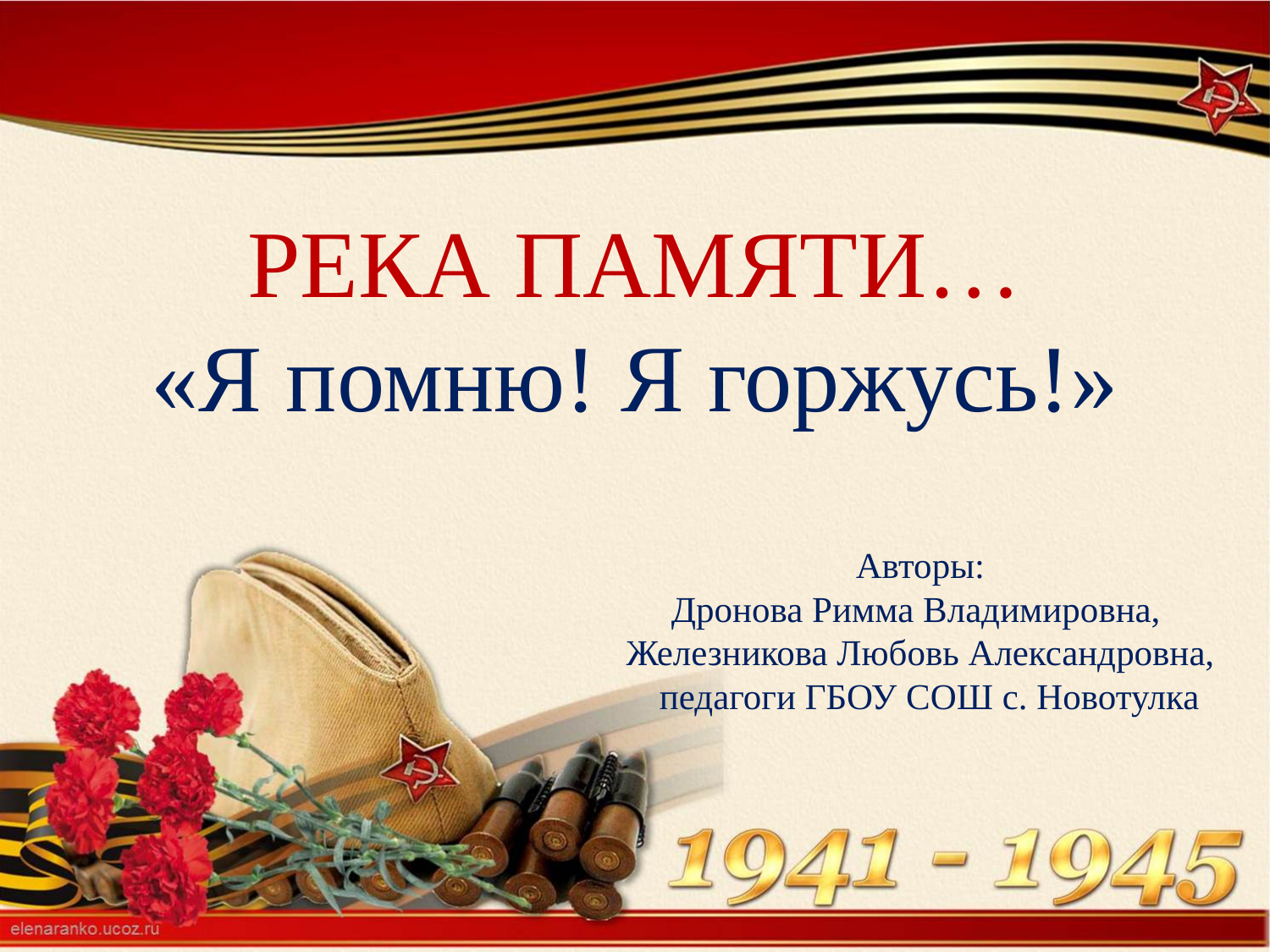

# РЕКА ПАМЯТИ… «Я помню! Я горжусь!»
Авторы:
Дронова Римма Владимировна,
Железникова Любовь Александровна,
 педагоги ГБОУ СОШ с. Новотулка